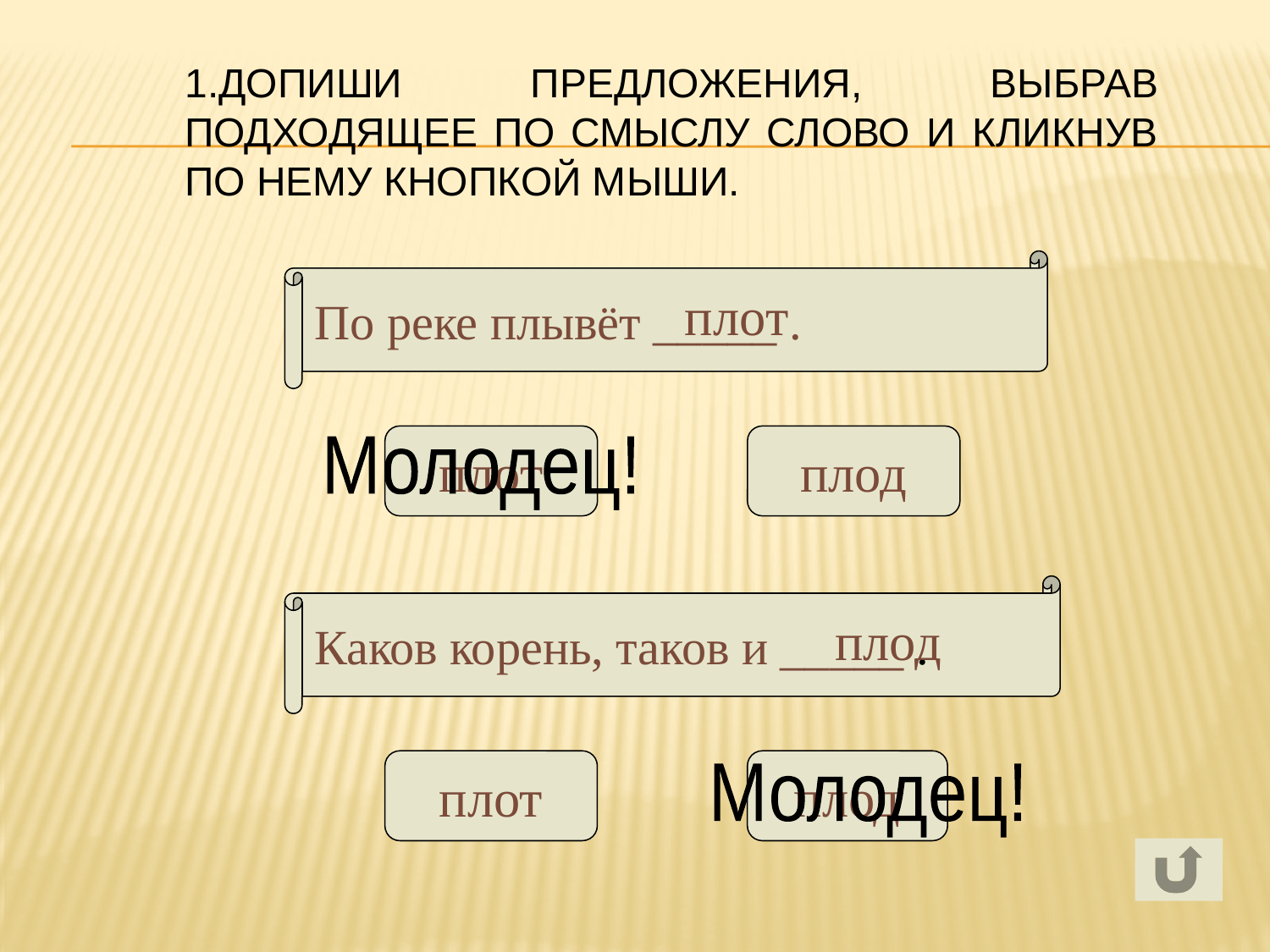

# 1.Допиши предложения, выбрав подходящее по смыслу слово и кликнув по нему кнопкой мыши.
По реке плывёт _____ .
плот
плот
плод
Молодец!
Каков корень, таков и _____ .
плод
плот
плод
Молодец!